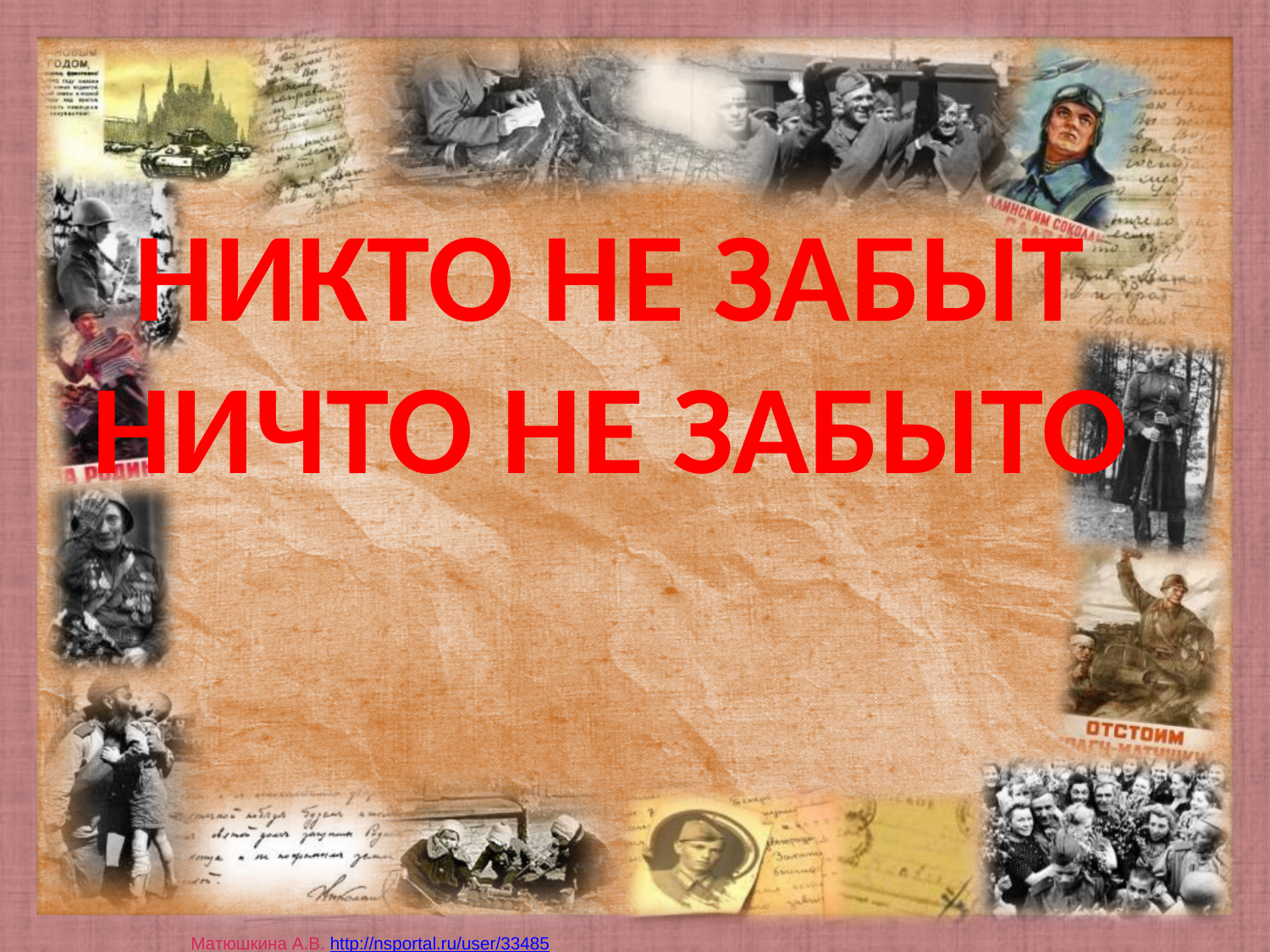

# НИКТО НЕ ЗАБЫТ НИЧТО НЕ ЗАБЫТО